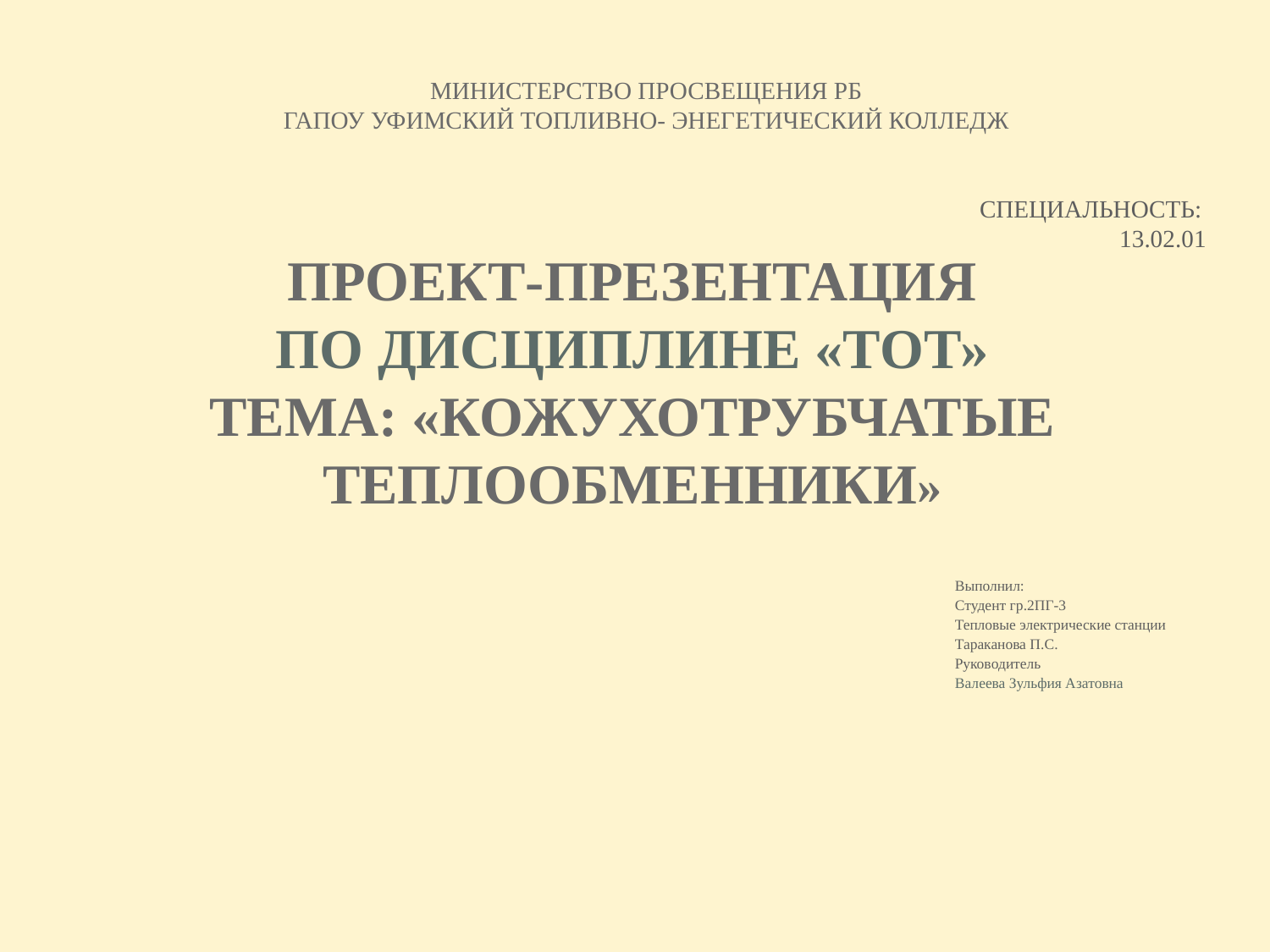

Министерство просвещения РБ
ГАПОУ Уфимский топливно- энегетический колледж

															Специальность:
13.02.01
# ПРОЕКТ-Презентация по дисциплине «ТОТ» темА: «Кожухотрубчатые теплообменники»

Выполнил:
Студент гр.2ПГ-3
Тепловые электрические станции
Тараканова П.С.
Руководитель
Валеева Зульфия Азатовна